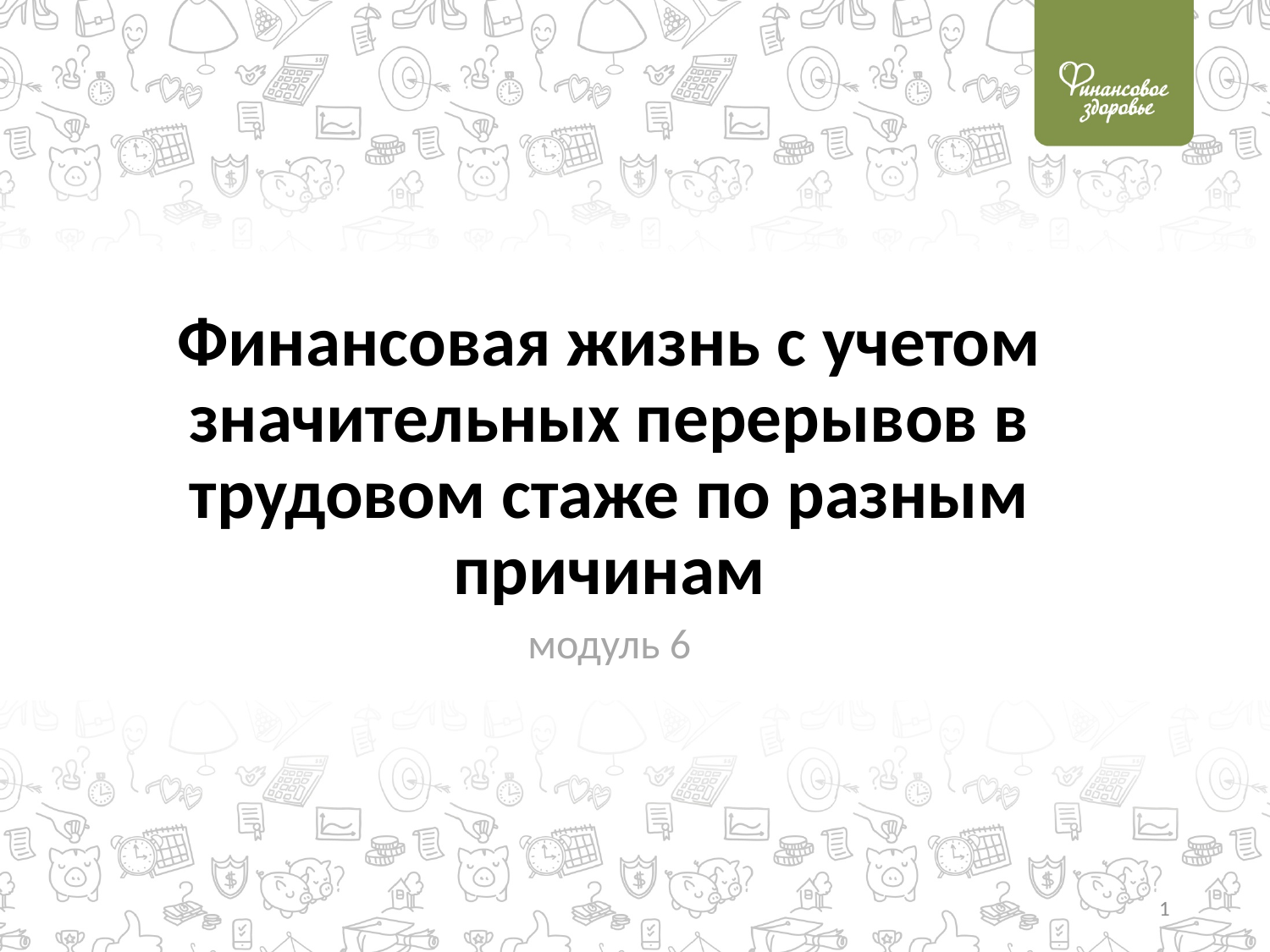

# Финансовая жизнь с учетом значительных перерывов в трудовом стаже по разным причинам
модуль 6
1